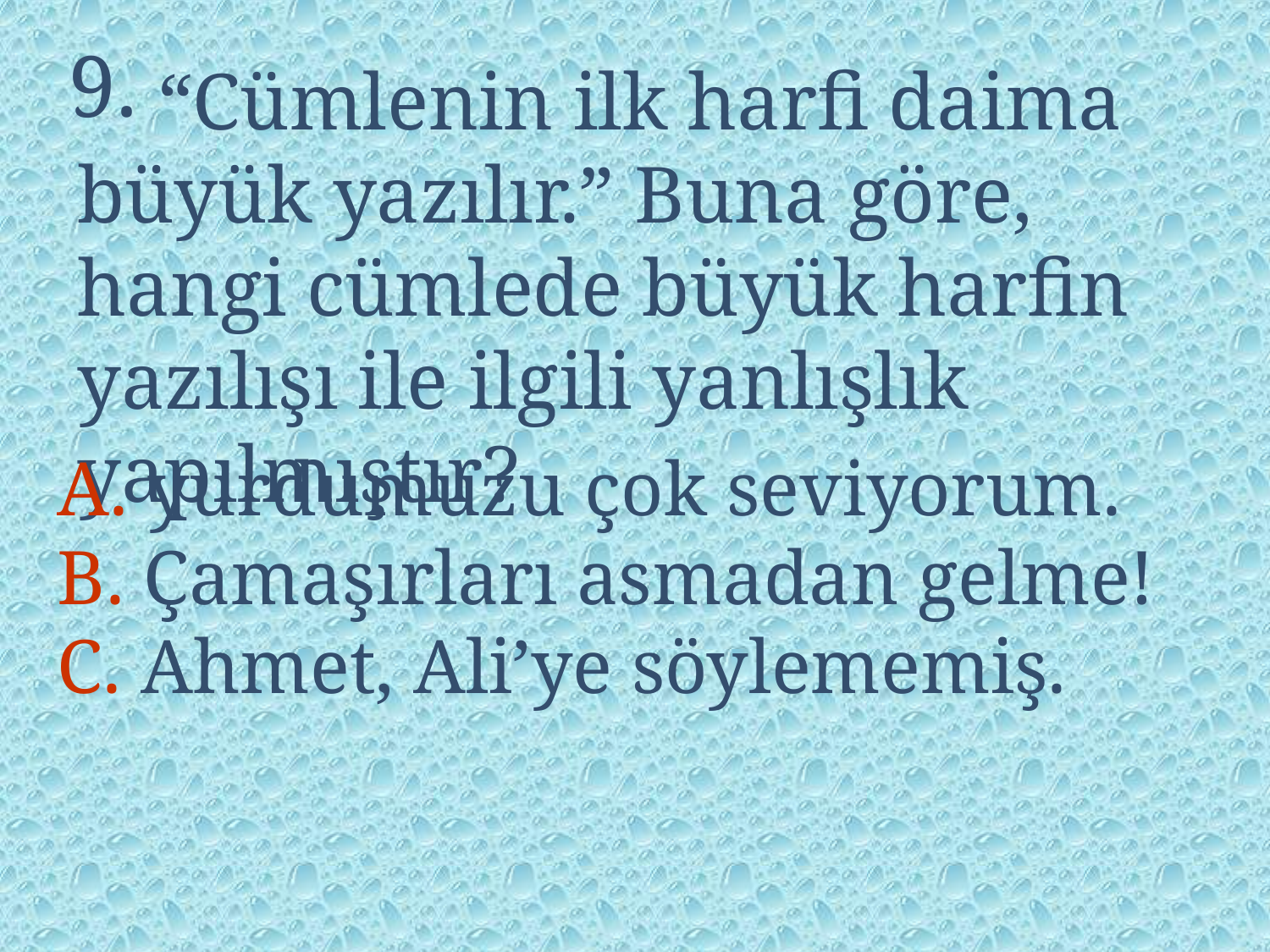

9.
    “Cümlenin ilk harfi daima büyük yazılır.” Buna göre, hangi cümlede büyük harfin yazılışı ile ilgili yanlışlık yapılmıştır?
A. yurdumuzu çok seviyorum.
B. Çamaşırları asmadan gelme!
C. Ahmet, Ali’ye söylememiş.